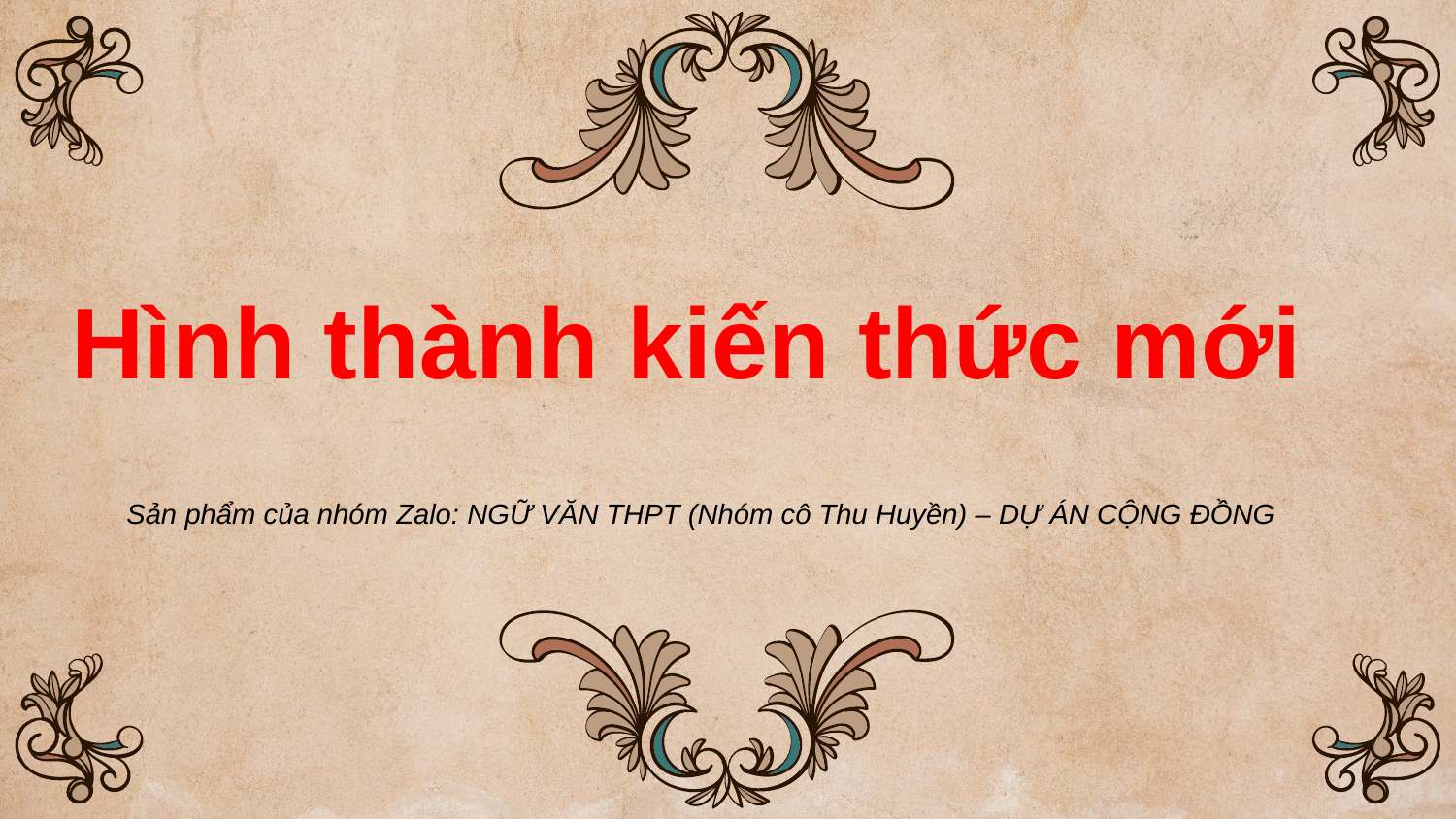

# Hình thành kiến thức mới
Sản phẩm của nhóm Zalo: NGỮ VĂN THPT (Nhóm cô Thu Huyền) – DỰ ÁN CỘNG ĐỒNG